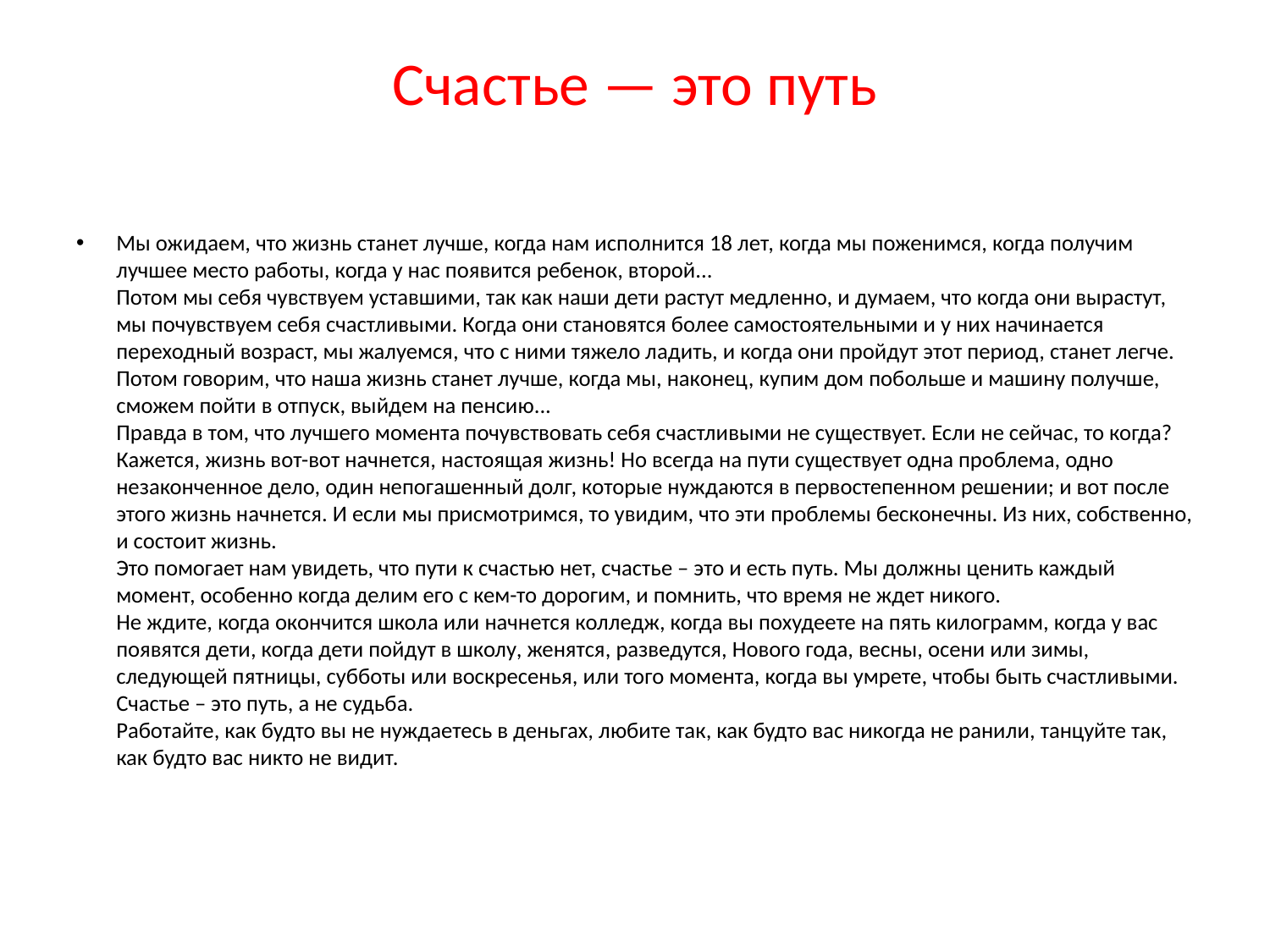

# Счастье — это путь
Мы ожидаем, что жизнь станет лучше, когда нам исполнится 18 лет, когда мы поженимся, когда получим лучшее место работы, когда у нас появится ребенок, второй...
Потом мы себя чувствуем уставшими, так как наши дети растут медленно, и думаем, что когда они вырастут, мы почувствуем себя счастливыми. Когда они становятся более самостоятельными и у них начинается переходный возраст, мы жалуемся, что с ними тяжело ладить, и когда они пройдут этот период, станет легче.
Потом говорим, что наша жизнь станет лучше, когда мы, наконец, купим дом побольше и машину получше, сможем пойти в отпуск, выйдем на пенсию...
Правда в том, что лучшего момента почувствовать себя счастливыми не существует. Если не сейчас, то когда?
Кажется, жизнь вот-вот начнется, настоящая жизнь! Но всегда на пути существует одна проблема, одно незаконченное дело, один непогашенный долг, которые нуждаются в первостепенном решении; и вот после этого жизнь начнется. И если мы присмотримся, то увидим, что эти проблемы бесконечны. Из них, собственно, и состоит жизнь.
Это помогает нам увидеть, что пути к счастью нет, счастье – это и есть путь. Мы должны ценить каждый момент, особенно когда делим его с кем-то дорогим, и помнить, что время не ждет никого.
Не ждите, когда окончится школа или начнется колледж, когда вы похудеете на пять килограмм, когда у вас появятся дети, когда дети пойдут в школу, женятся, разведутся, Нового года, весны, осени или зимы, следующей пятницы, субботы или воскресенья, или того момента, когда вы умрете, чтобы быть счастливыми.
Счастье – это путь, а не судьба.
Работайте, как будто вы не нуждаетесь в деньгах, любите так, как будто вас никогда не ранили, танцуйте так, как будто вас никто не видит.